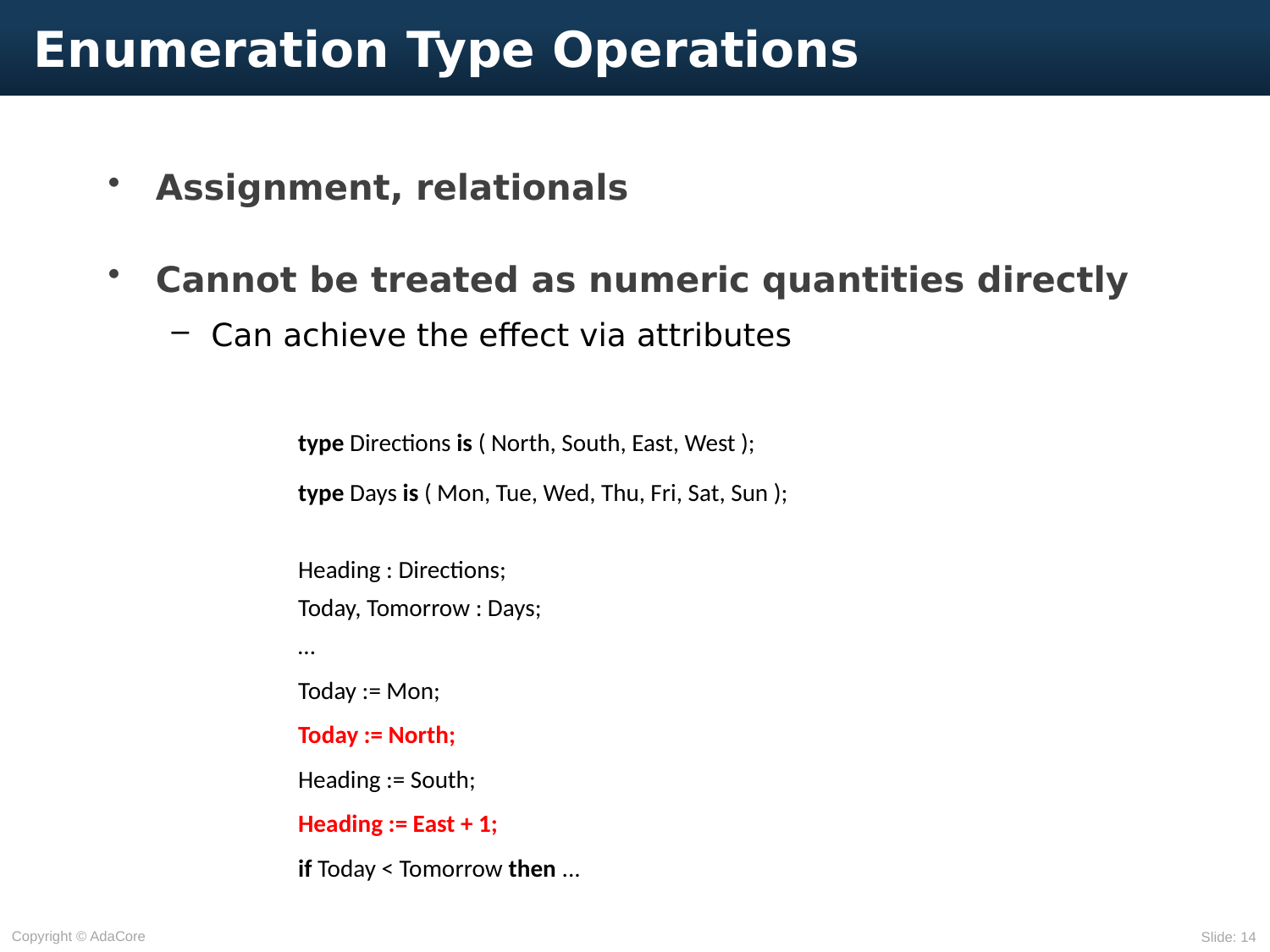

# Enumeration Type Operations
Assignment, relationals
Cannot be treated as numeric quantities directly
Can achieve the effect via attributes
type Directions is ( North, South, East, West );
type Days is ( Mon, Tue, Wed, Thu, Fri, Sat, Sun );

Heading : Directions;
Today, Tomorrow : Days;
…
Today := Mon;
Today := North;
Heading := South;
Heading := East + 1;
if Today < Tomorrow then ...